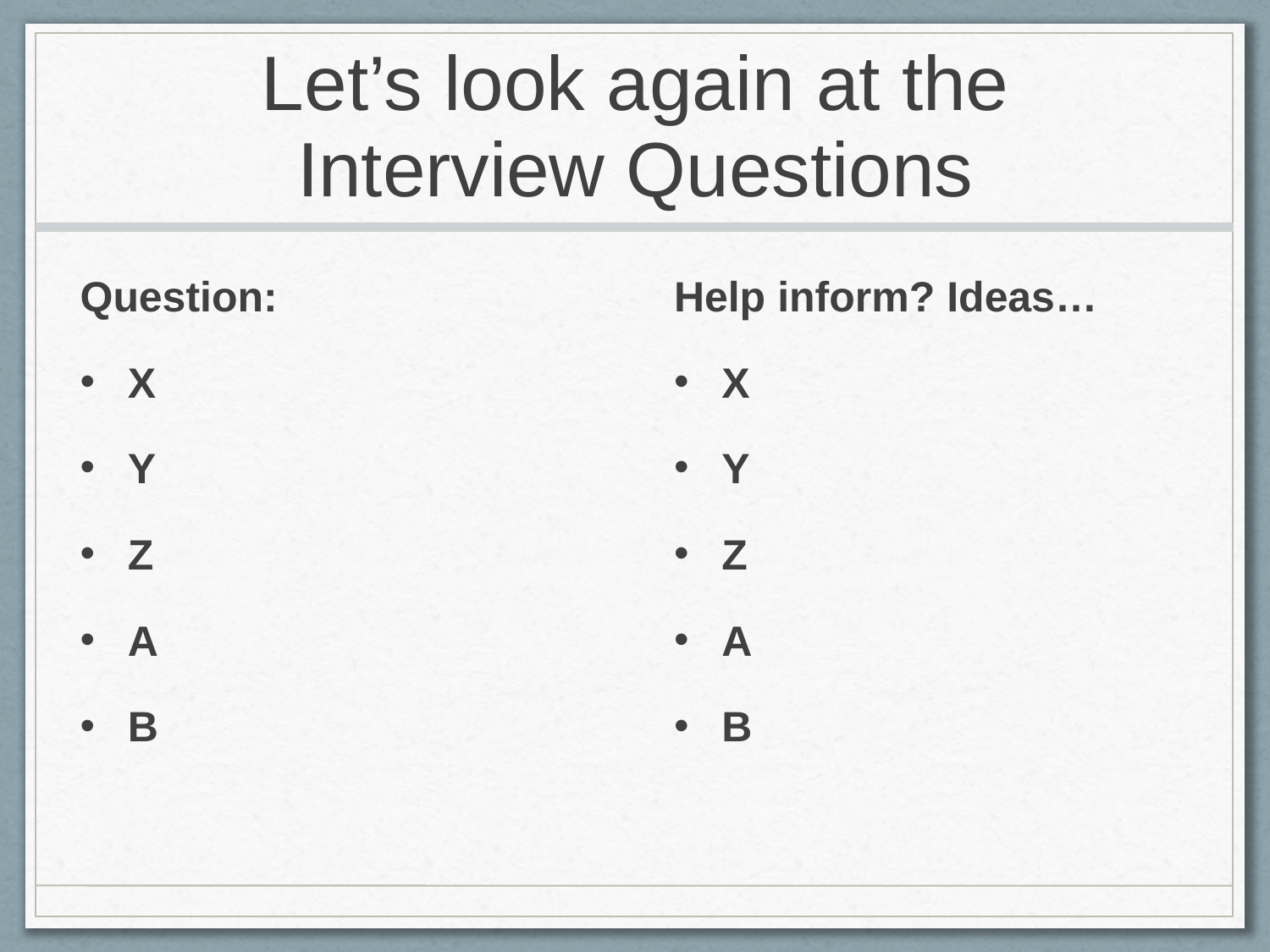

# Let’s look again at the Interview Questions
Question:
X
Y
Z
A
B

Help inform? Ideas…
X
Y
Z
A
B